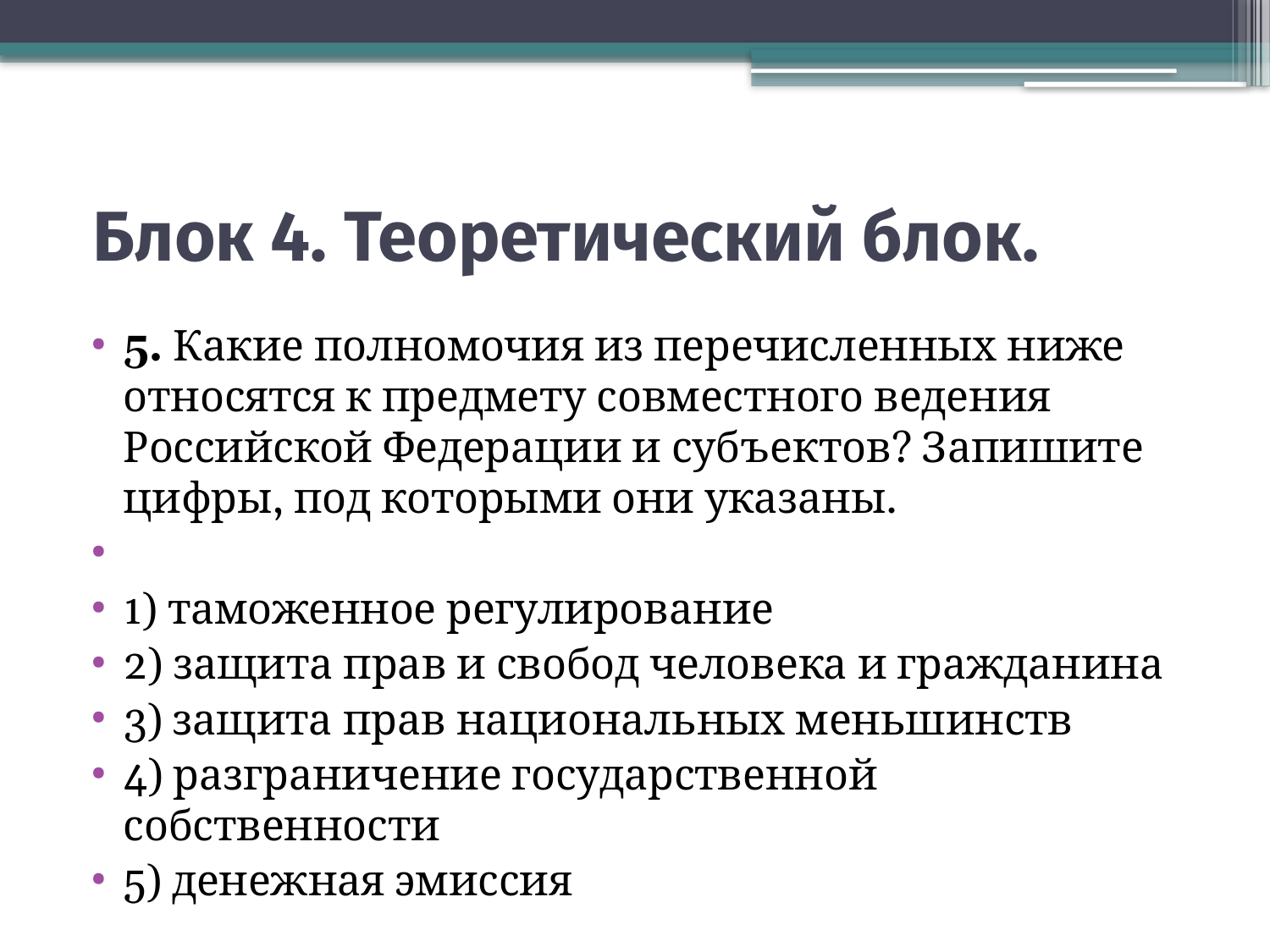

# Блок 4. Теоретический блок.
5. Какие полномочия из перечисленных ниже относятся к предмету совместного ведения Российской Федерации и субъектов? Запишите цифры, под которыми они указаны.

1) таможенное регулирование
2) защита прав и свобод человека и гражданина
3) защита прав национальных меньшинств
4) разграничение государственной собственности
5) денежная эмиссия